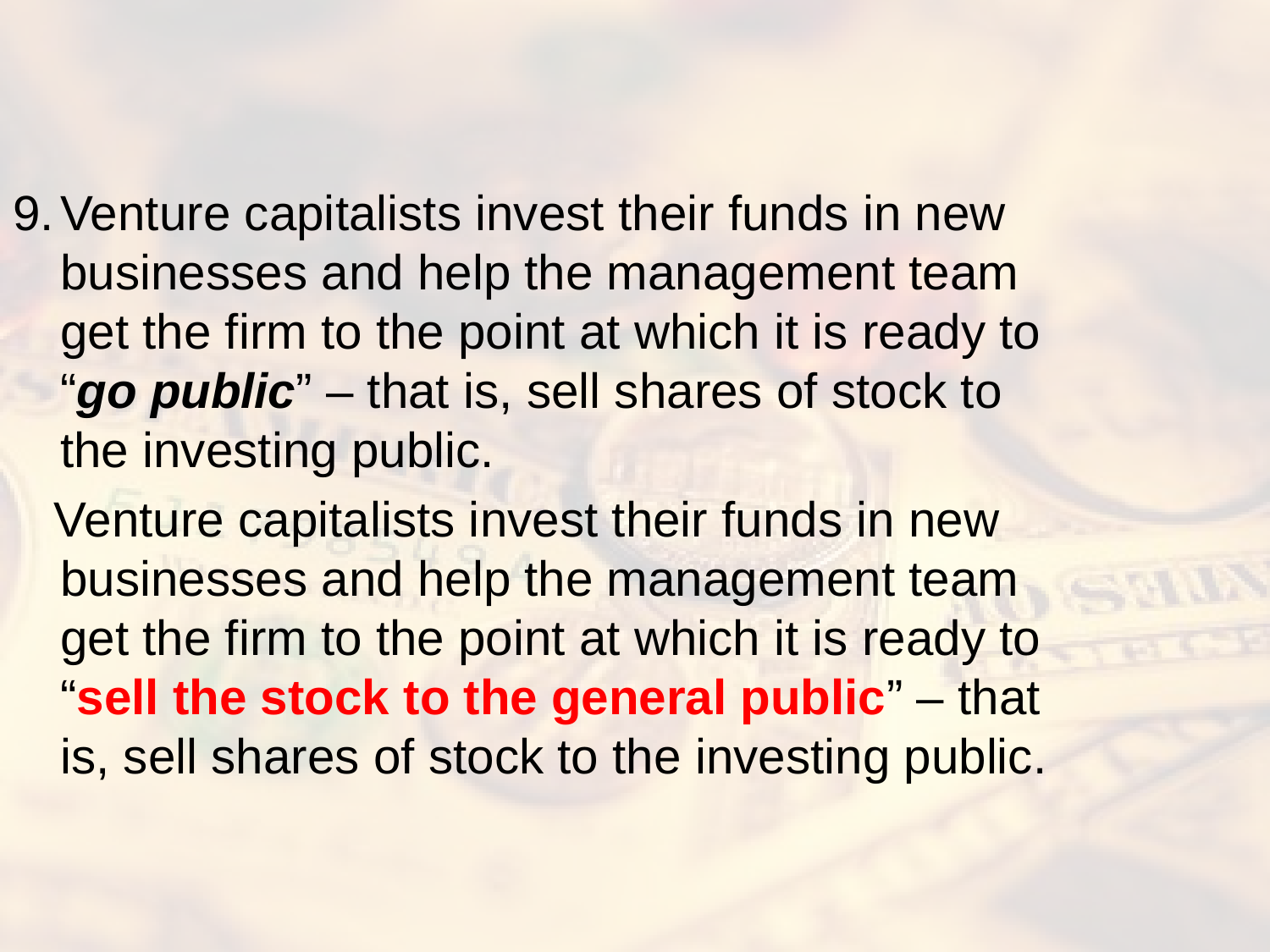

#

9.	Venture capitalists invest their funds in new businesses and help the management team get the firm to the point at which it is ready to “go public” – that is, sell shares of stock to the investing public.
   Venture capitalists invest their funds in new businesses and help the management team get the firm to the point at which it is ready to “sell the stock to the general public” – that is, sell shares of stock to the investing public.